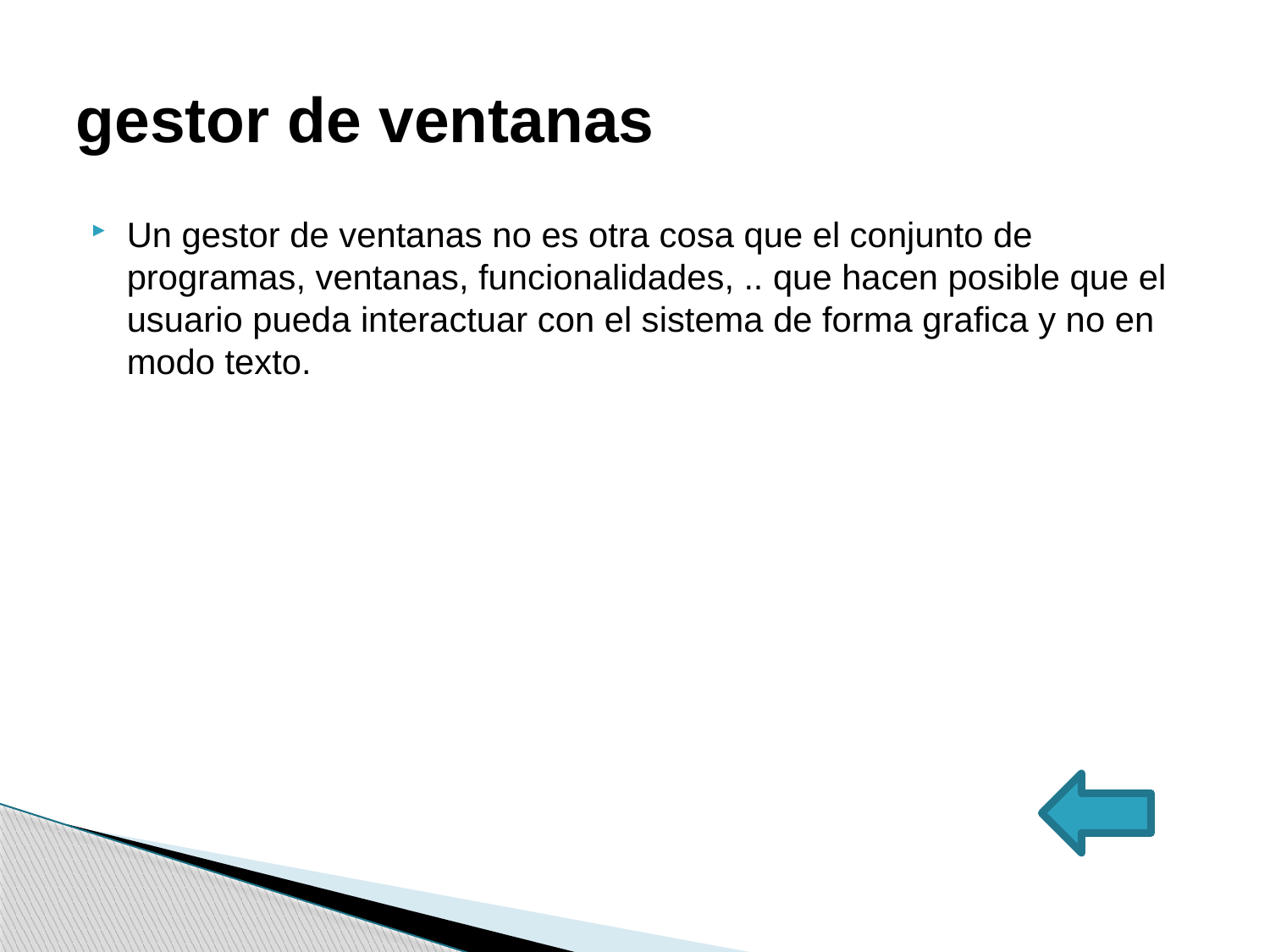

# gestor de ventanas
Un gestor de ventanas no es otra cosa que el conjunto de programas, ventanas, funcionalidades, .. que hacen posible que el usuario pueda interactuar con el sistema de forma grafica y no en modo texto.